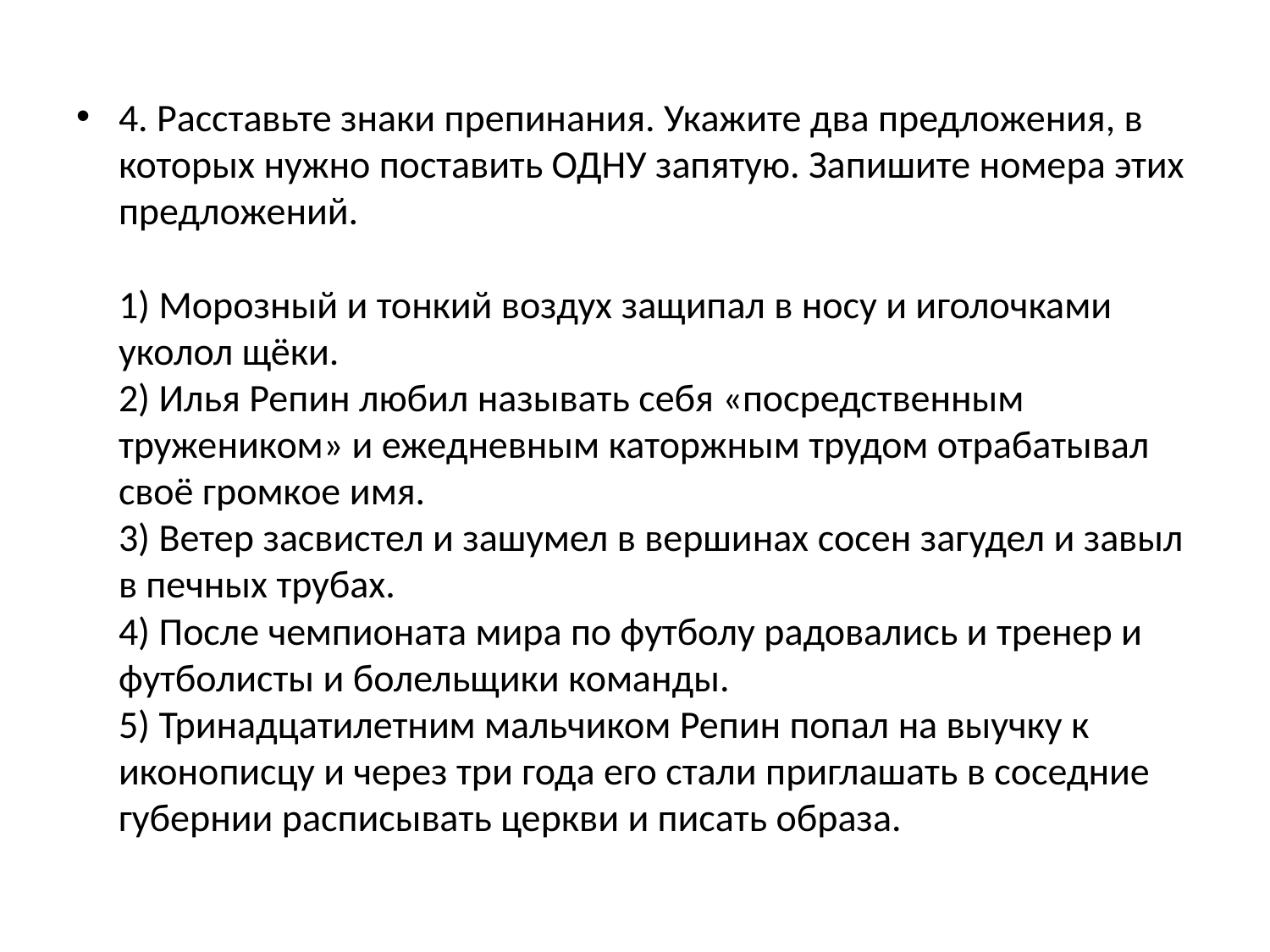

4. Расставьте знаки препинания. Укажите два предложения, в которых нужно поставить ОДНУ запятую. Запишите номера этих предложений. 
1) Морозный и тонкий воздух защипал в носу и иголочками уколол щёки. 
2) Илья Репин любил называть себя «посредственным тружеником» и ежедневным каторжным трудом отрабатывал своё громкое имя. 
3) Ветер засвистел и зашумел в вершинах сосен загудел и завыл в печных трубах. 
4) После чемпионата мира по футболу радовались и тренер и футболисты и болельщики команды. 
5) Тринадцатилетним мальчиком Репин попал на выучку к иконописцу и через три года его стали приглашать в соседние губернии расписывать церкви и писать образа.